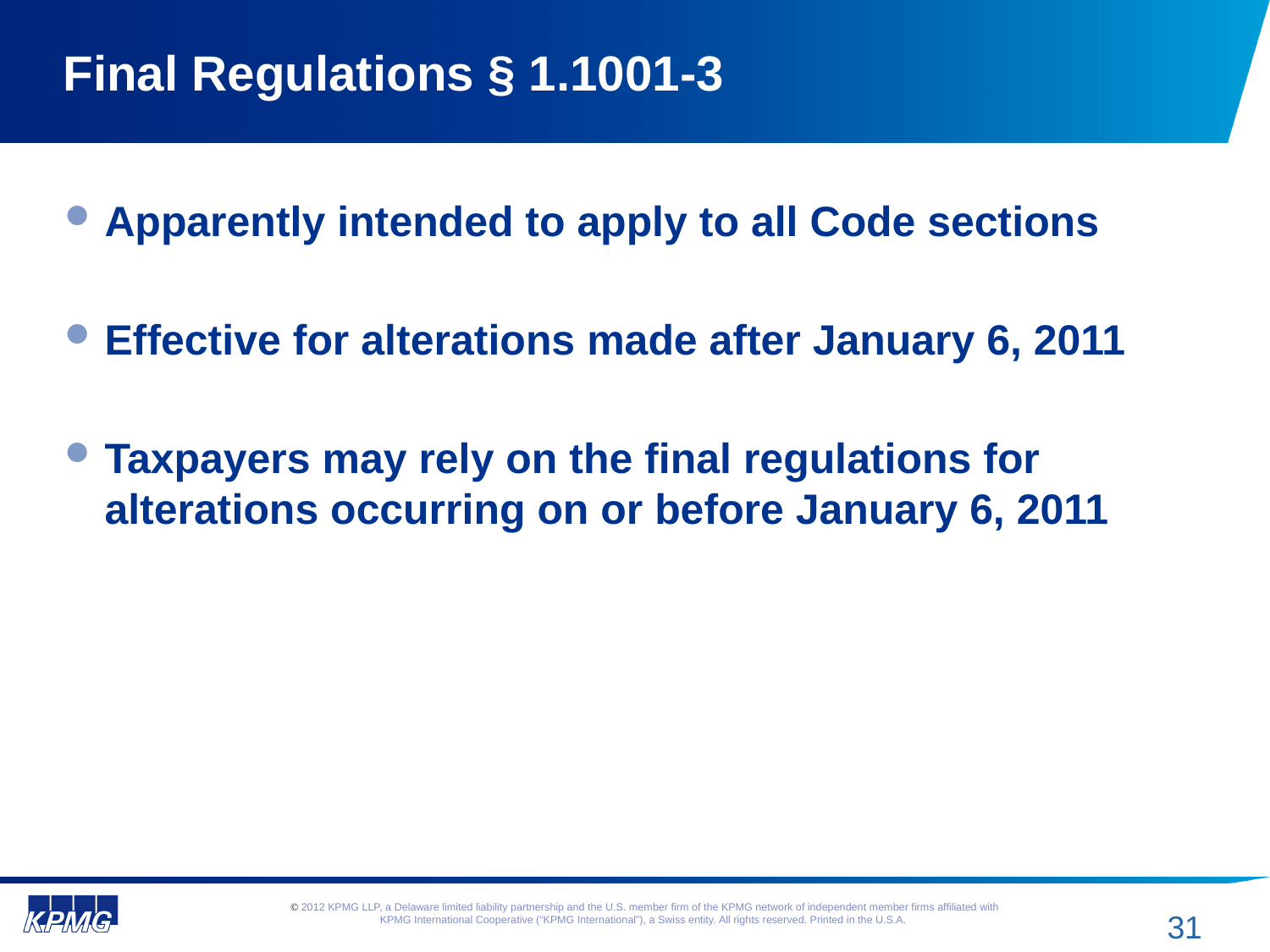

# Final Regulations § 1.1001-3
Apparently intended to apply to all Code sections

Effective for alterations made after January 6, 2011

Taxpayers may rely on the final regulations for alterations occurring on or before January 6, 2011
31